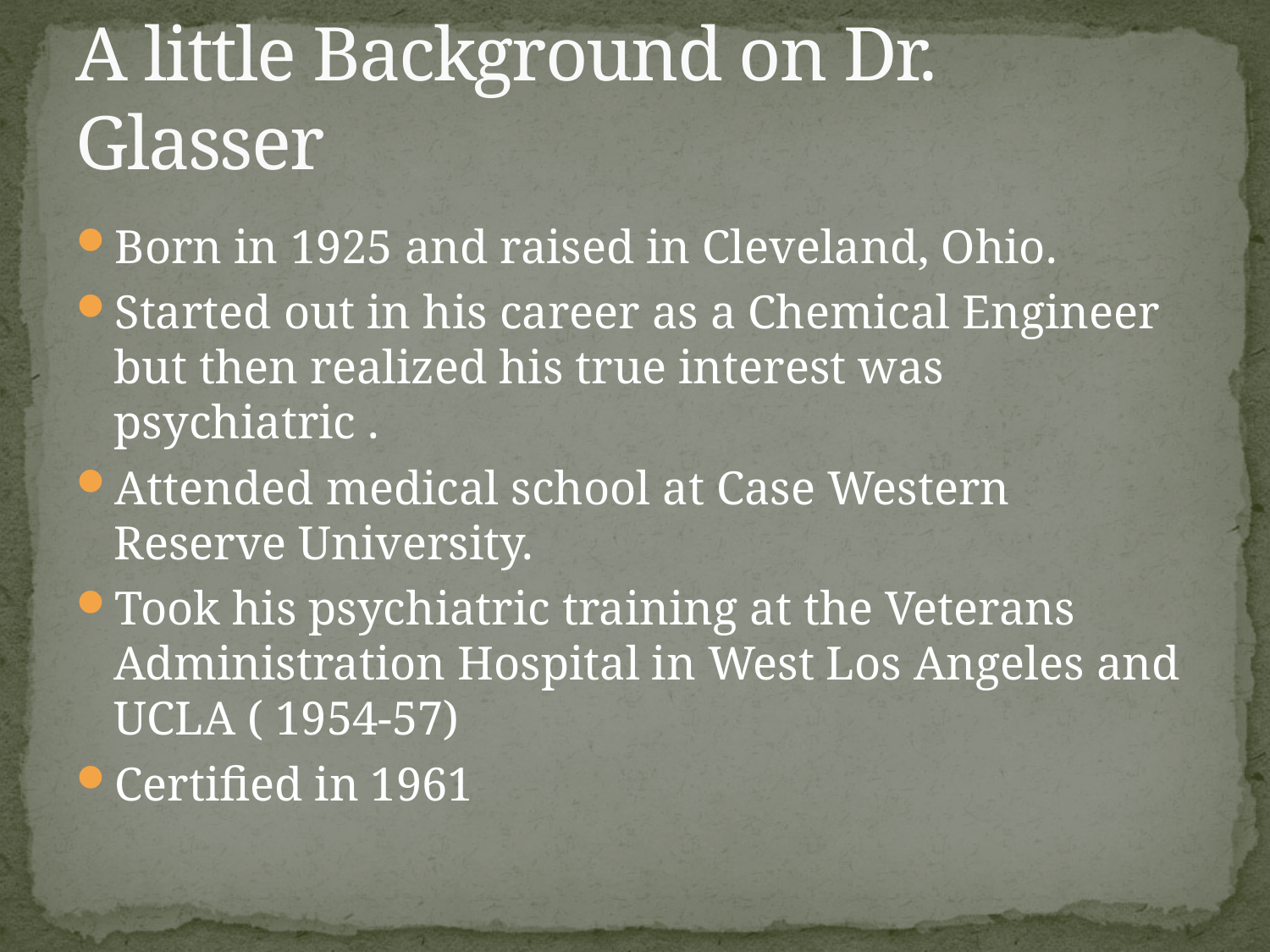

# A little Background on Dr. Glasser
Born in 1925 and raised in Cleveland, Ohio.
Started out in his career as a Chemical Engineer but then realized his true interest was psychiatric .
Attended medical school at Case Western Reserve University.
Took his psychiatric training at the Veterans Administration Hospital in West Los Angeles and UCLA ( 1954-57)
Certified in 1961